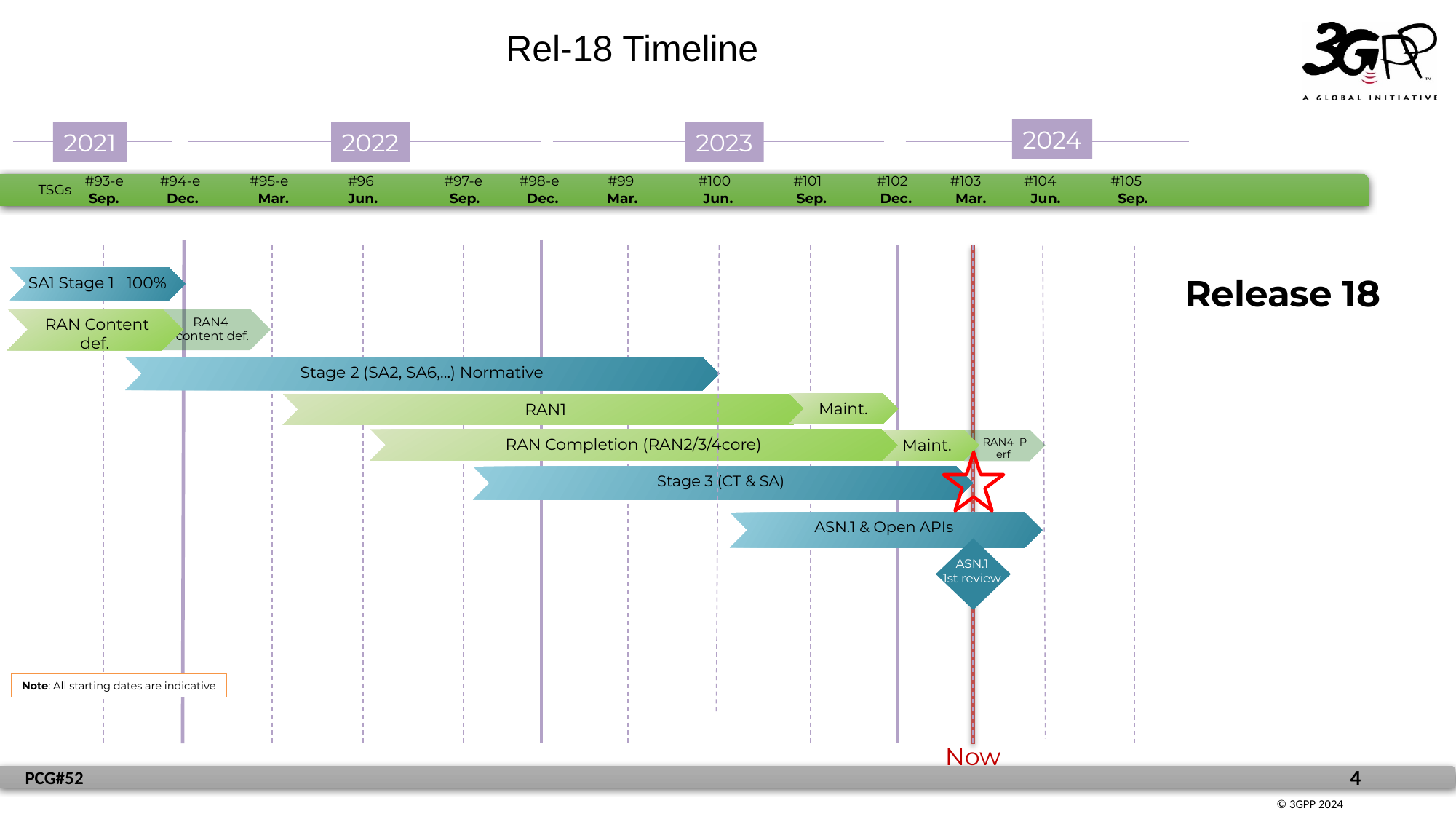

Rel-18 Timeline
2024
2021
2022
2023
#93-e
#94-e
#95-e
#96
#97-e
#98-e
#99
#100
#101
#102
#103
#104
#105
TSGs
Sep.
Dec.
Mar.
Jun.
Sep.
Dec.
Mar.
Jun.
Sep.
Dec.
Mar.
Jun.
Sep.
Release 18
SA1 Stage 1   100%
 RAN Content def.
RAN4
content def.
Stage 2 (SA2, SA6,…) Normative
Maint.
RAN1
RAN Completion (RAN2/3/4core)
RAN4_Perf
Maint.

Stage 3 (CT & SA)
ASN.1 & Open APIs

ASN.1
1st review
Note: All starting dates are indicative
Now